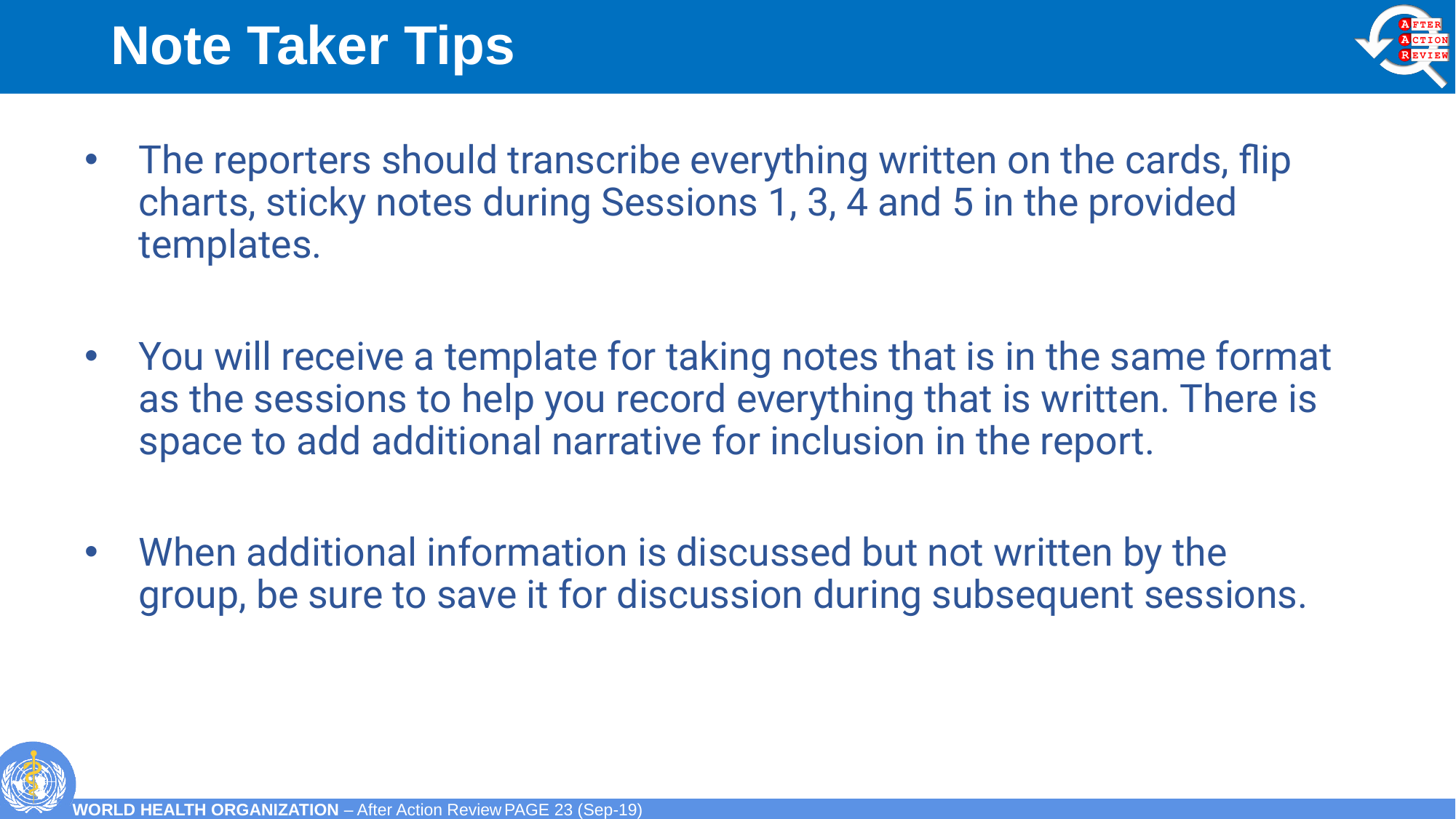

# Note Taker Tips
The reporters should transcribe everything written on the cards, flip charts, sticky notes during Sessions 1, 3, 4 and 5 in the provided templates.

You will receive a template for taking notes that is in the same format as the sessions to help you record everything that is written. There is space to add additional narrative for inclusion in the report.

When additional information is discussed but not written by the group, be sure to save it for discussion during subsequent sessions.